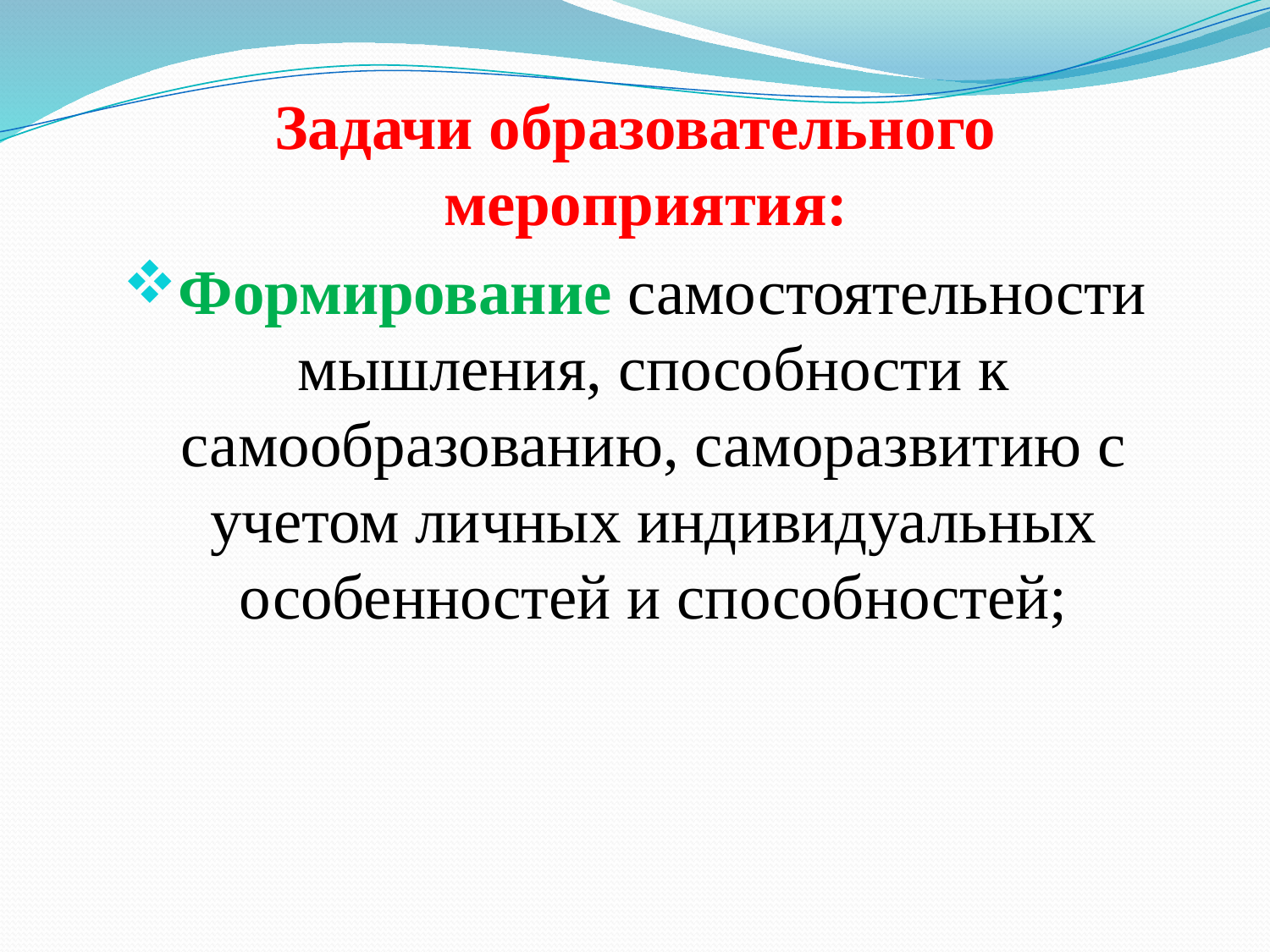

#
Задачи образовательного мероприятия:
Формирование самостоятельности мышления, способности к самообразованию, саморазвитию с учетом личных индивидуальных особенностей и способностей;